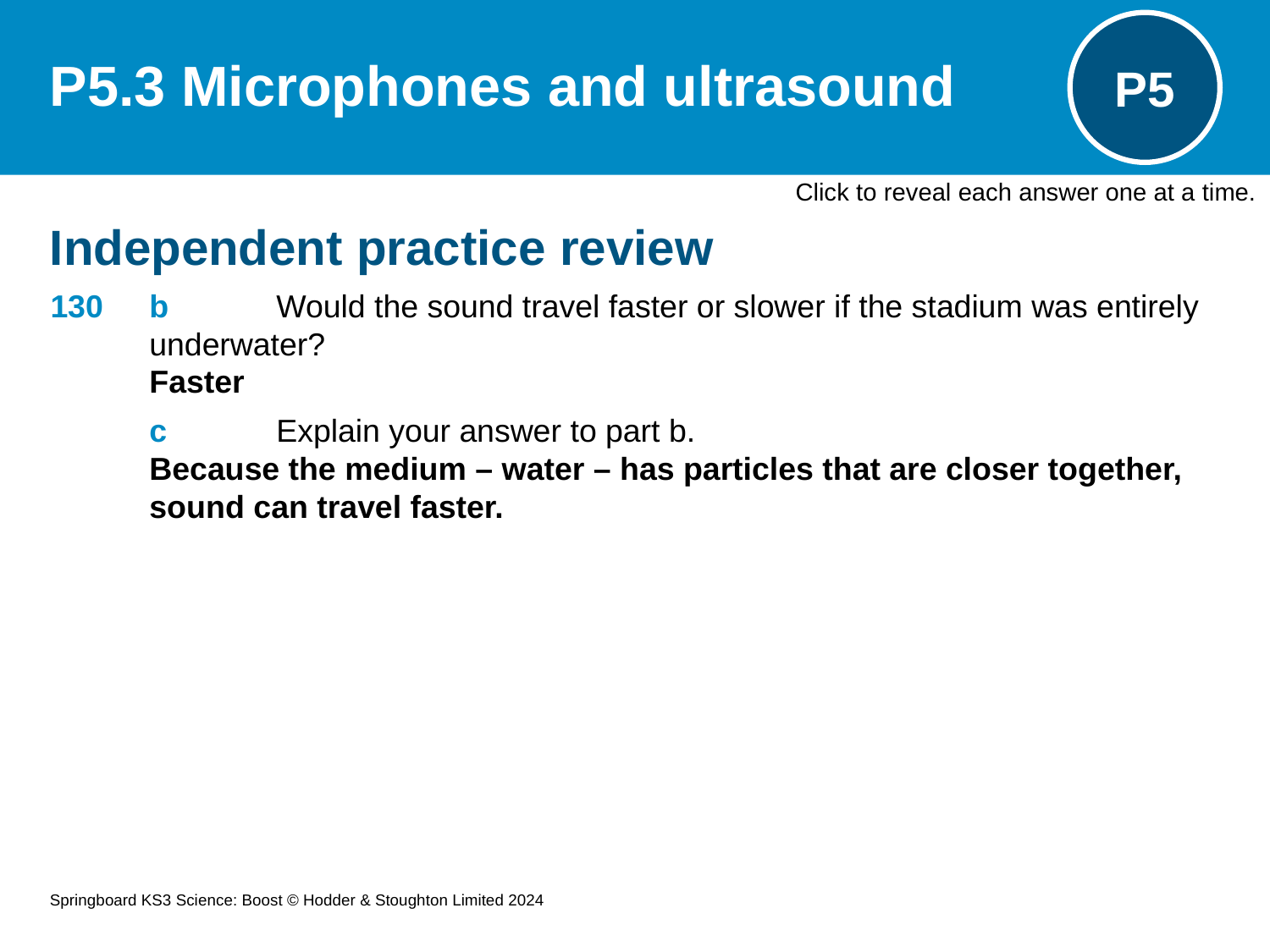

# P5.3 Microphones and ultrasound
P5
Click to reveal each answer one at a time.
Independent practice review
130	b	Would the sound travel faster or slower if the stadium was entirely underwater?
Faster
	c	Explain your answer to part b.
Because the medium – water – has particles that are closer together, sound can travel faster.

Springboard KS3 Science: Boost © Hodder & Stoughton Limited 2024